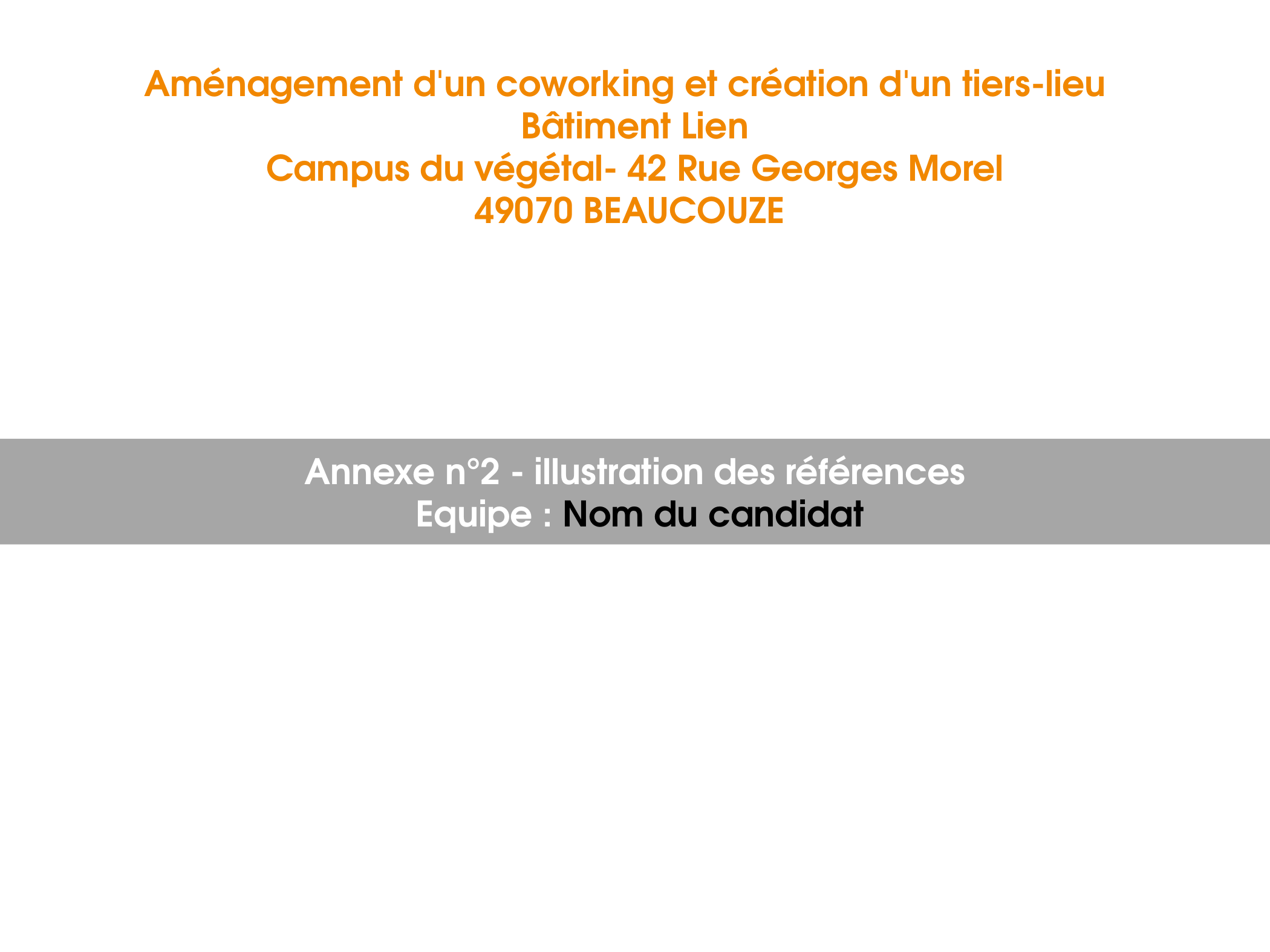

Aménagement d'un coworking et création d'un tiers-lieu
Bâtiment Lien
Campus du végétal- 42 Rue Georges Morel
49070 BEAUCOUZE
Annexe n°2 - illustration des références
 Equipe : Nom du candidat